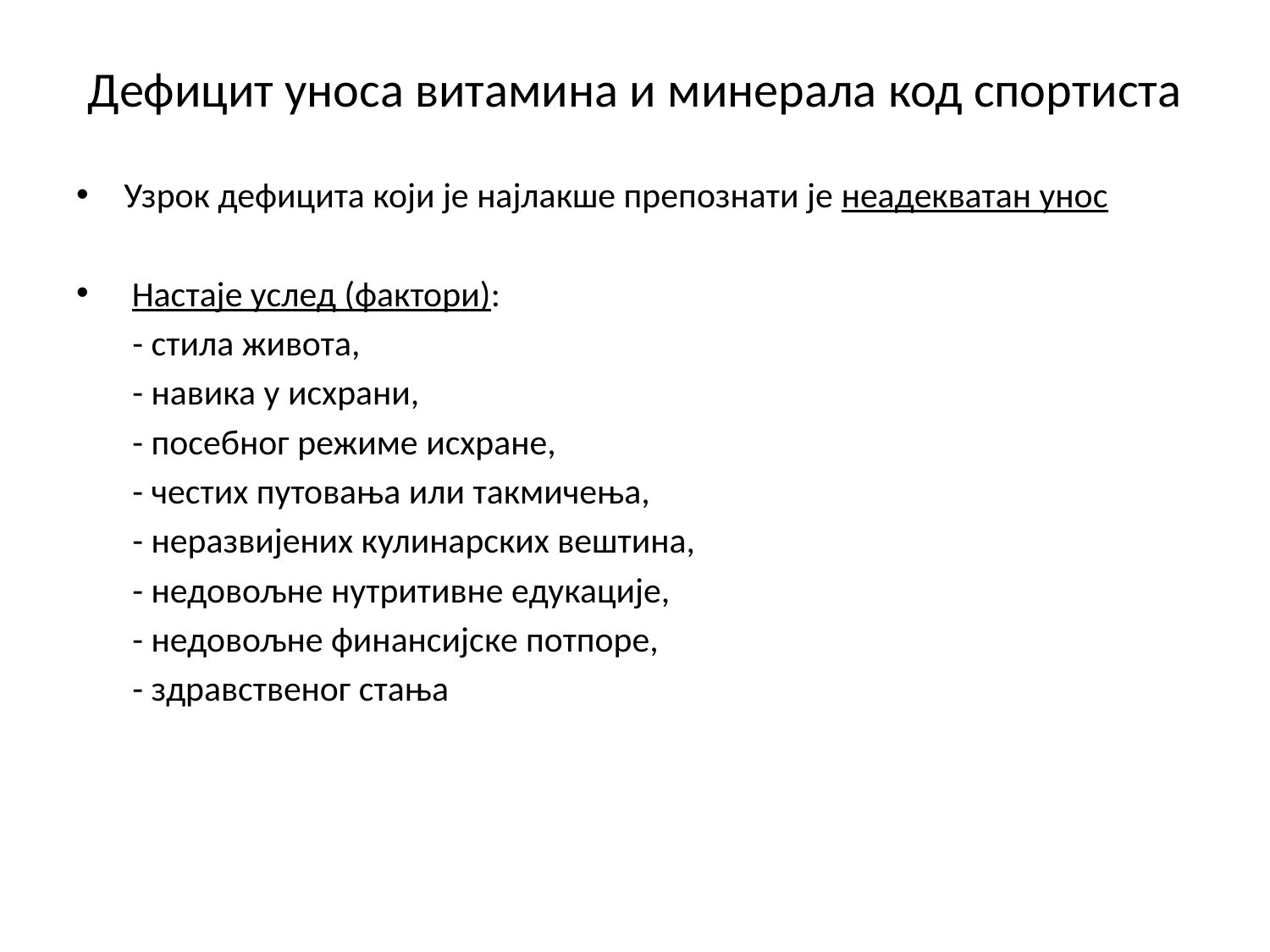

# Дефицит уноса витамина и минерала код спортиста
Узрок дефицита који је најлакше препознати је неадекватан унос

 Настаје услед (фактори):
       - стила живота,
       - навика у исхрани,
       - посебног режиме исхране,
       - честих путовања или такмичења,
       - неразвијених кулинарских вештина,
       - недовољне нутритивне едукације,
       - недовољне финансијске потпоре,
       - здравственог стања